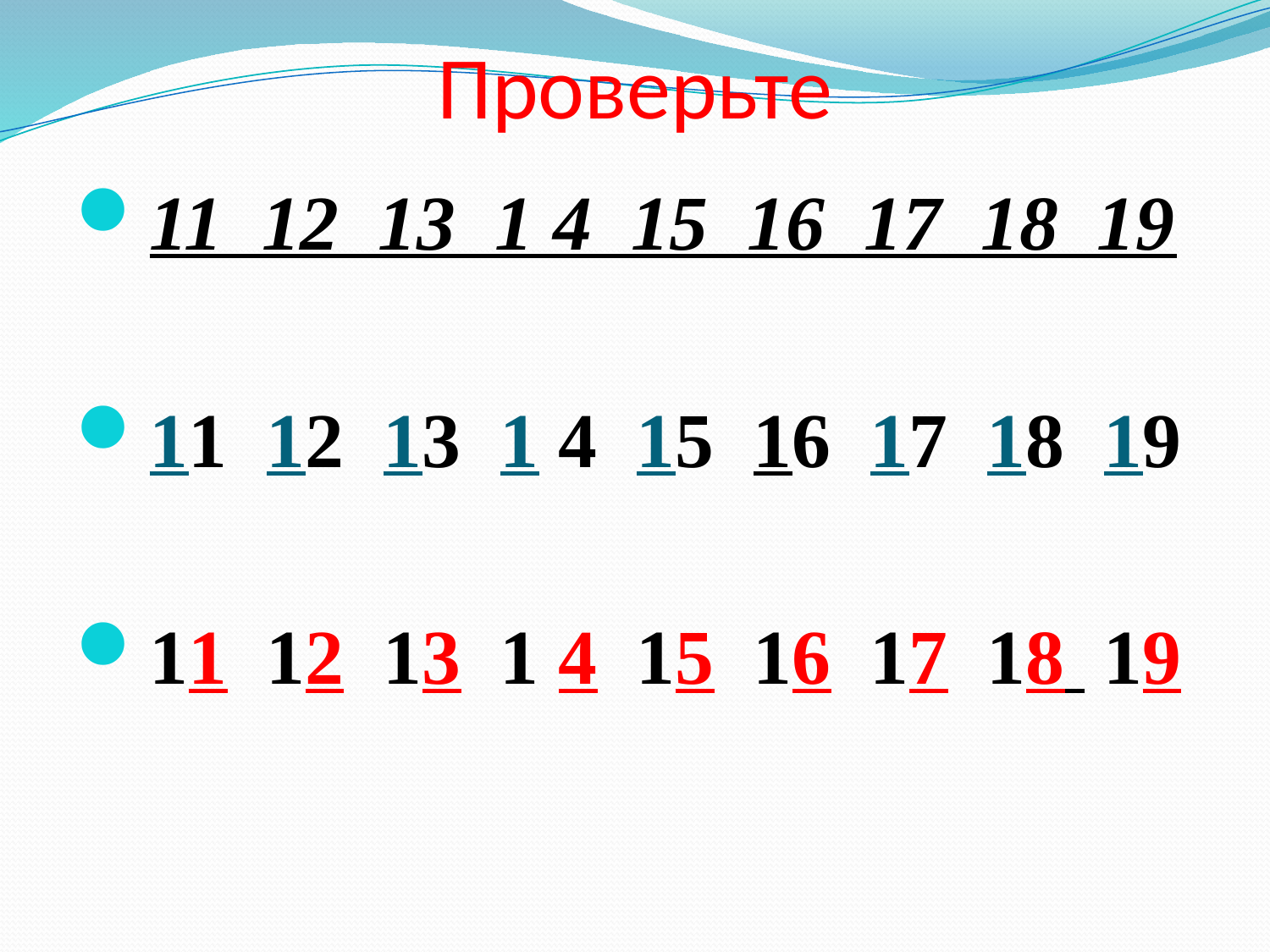

# Проверьте
11  12  13  1 4  15  16  17  18  19

11  12  13  1 4  15  16  17  18  19

11  12  13  1 4  15  16  17  18  19